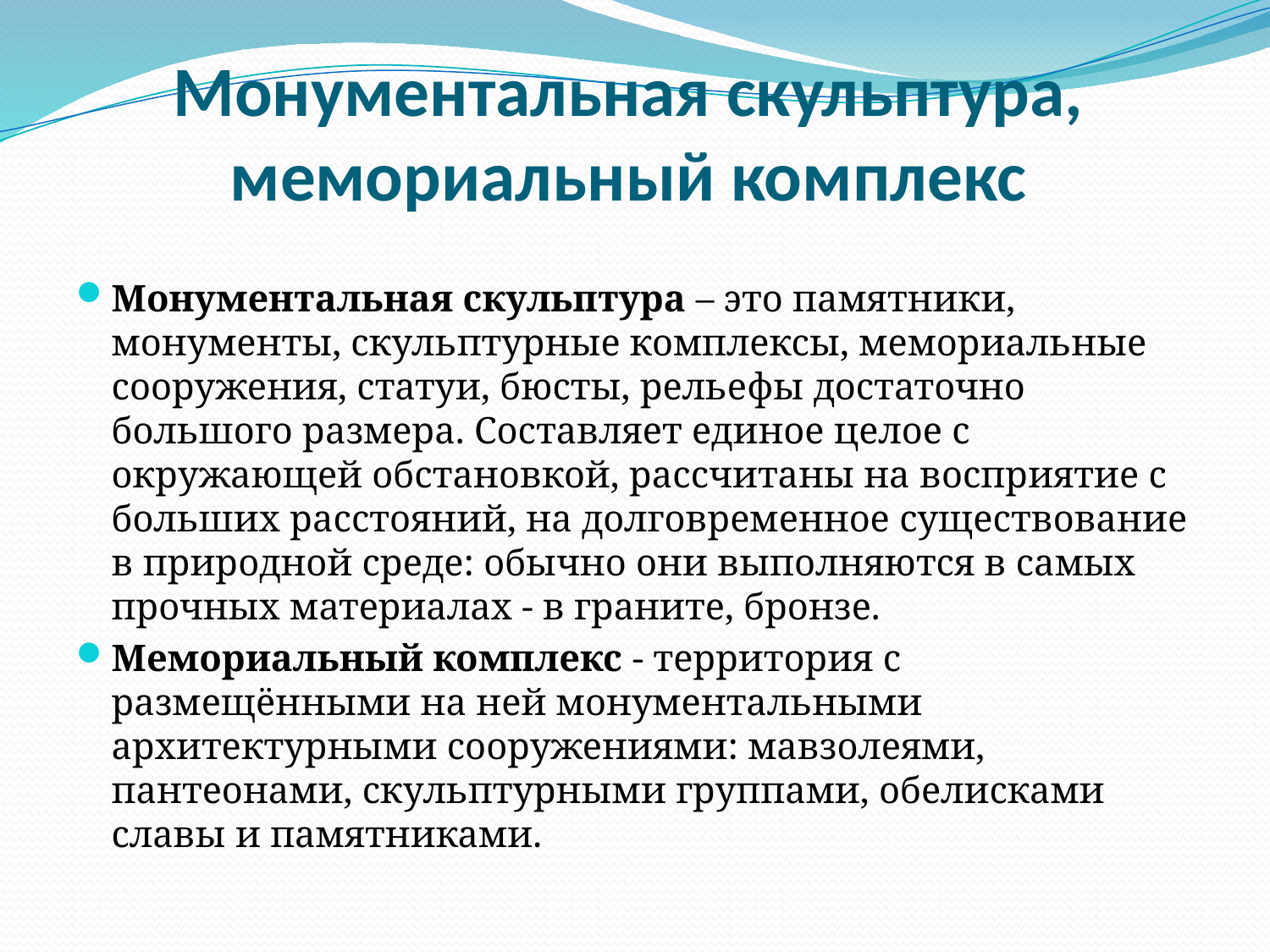

Монументальная скульптура,
мемориальный комплекс
Монументальная скульптура – это памятники, монументы, скульптурные комплексы, мемориальные сооружения, статуи, бюсты, рельефы достаточно большого размера. Составляет единое целое с окружающей обстановкой, рассчитаны на восприятие с больших расстояний, на долговременное существование в природной среде: обычно они выполняются в самых прочных материалах - в граните, бронзе.
Мемориальный комплекс - территория c размещёнными на ней монументальными архитектурными сооружениями: мавзолеями, пантеонами, скульптурными группами, обелисками славы и памятниками.